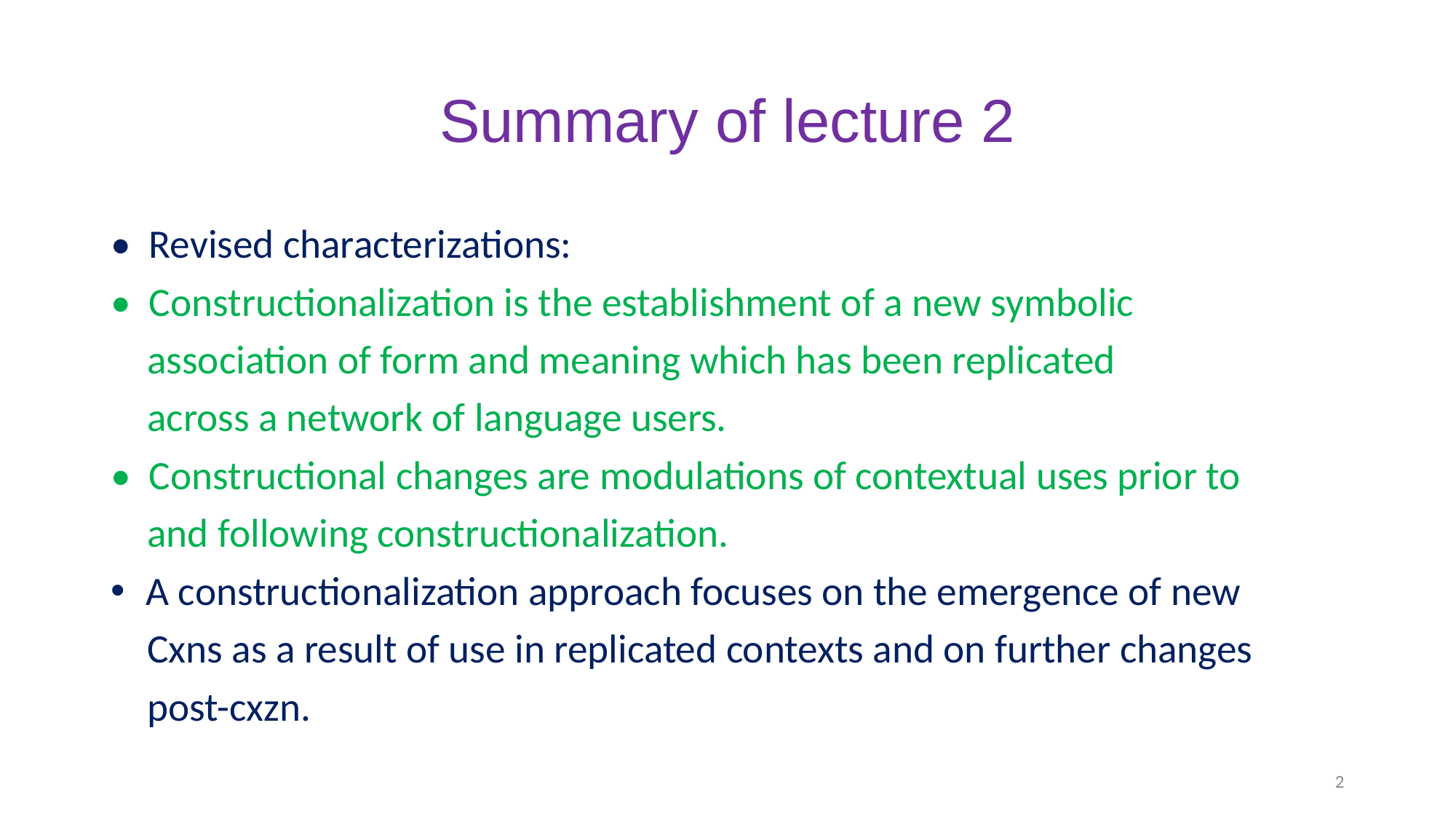

# Summary of lecture 2
•  Revised characterizations:
•  Constructionalization is the establishment of a new symbolic
    association of form and meaning which has been replicated
    across a network of language users.
•  Constructional changes are modulations of contextual uses prior to
    and following constructionalization.
 A constructionalization approach focuses on the emergence of new
    Cxns as a result of use in replicated contexts and on further changes
    post-cxzn.

2